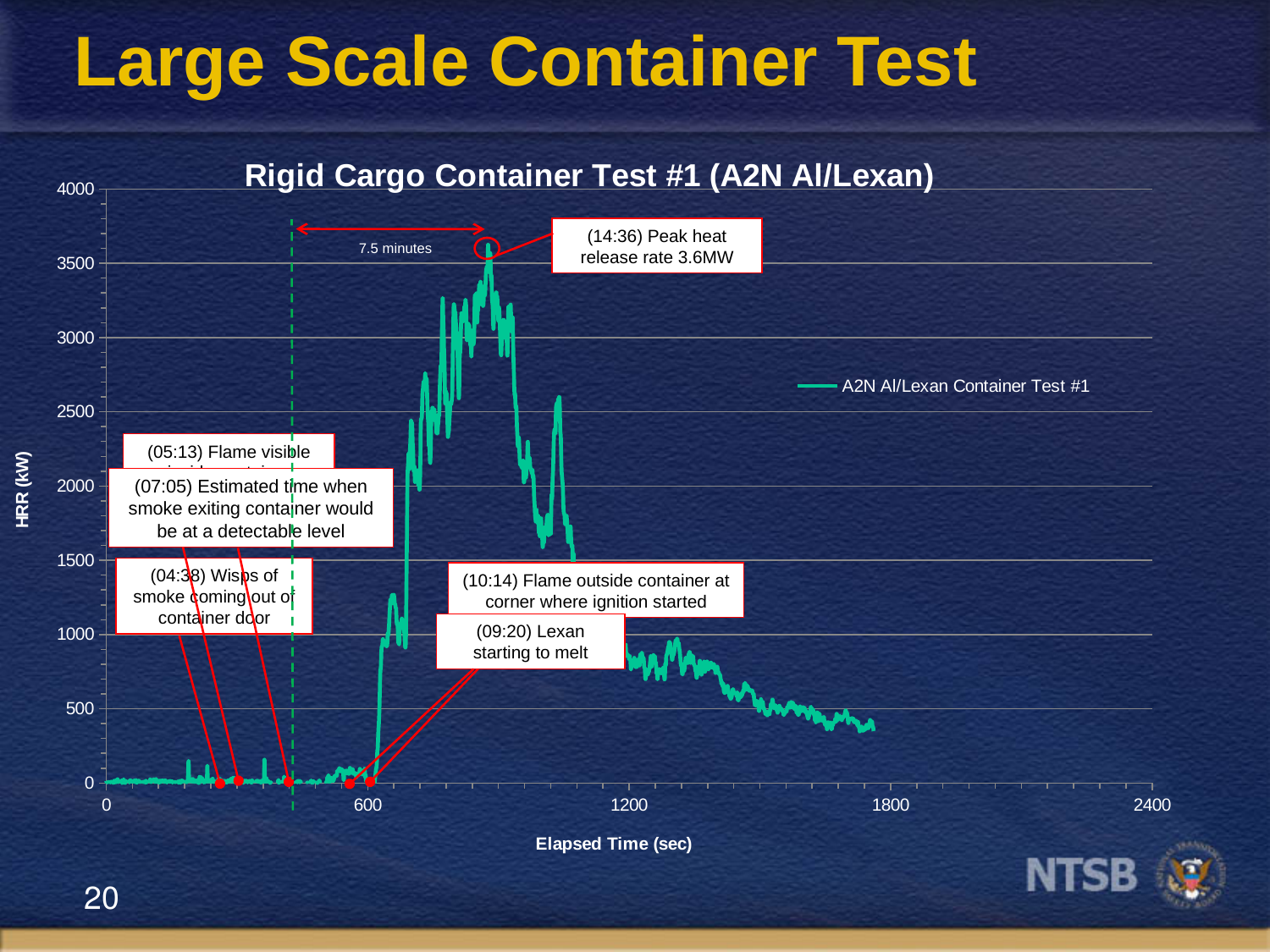

# Large Scale Container Test

### Chart: Rigid Cargo Container Test #1 (A2N Al/Lexan)

| Category |  |
|---|---|
(14:36) Peak heat release rate 3.6MW

7.5 minutes

(05:13) Flame visible inside container

(07:05) Estimated time when smoke exiting container would be at a detectable level

(04:38) Wisps of smoke coming out of container door

(10:14) Flame outside container at corner where ignition started

(09:20) Lexan starting to melt